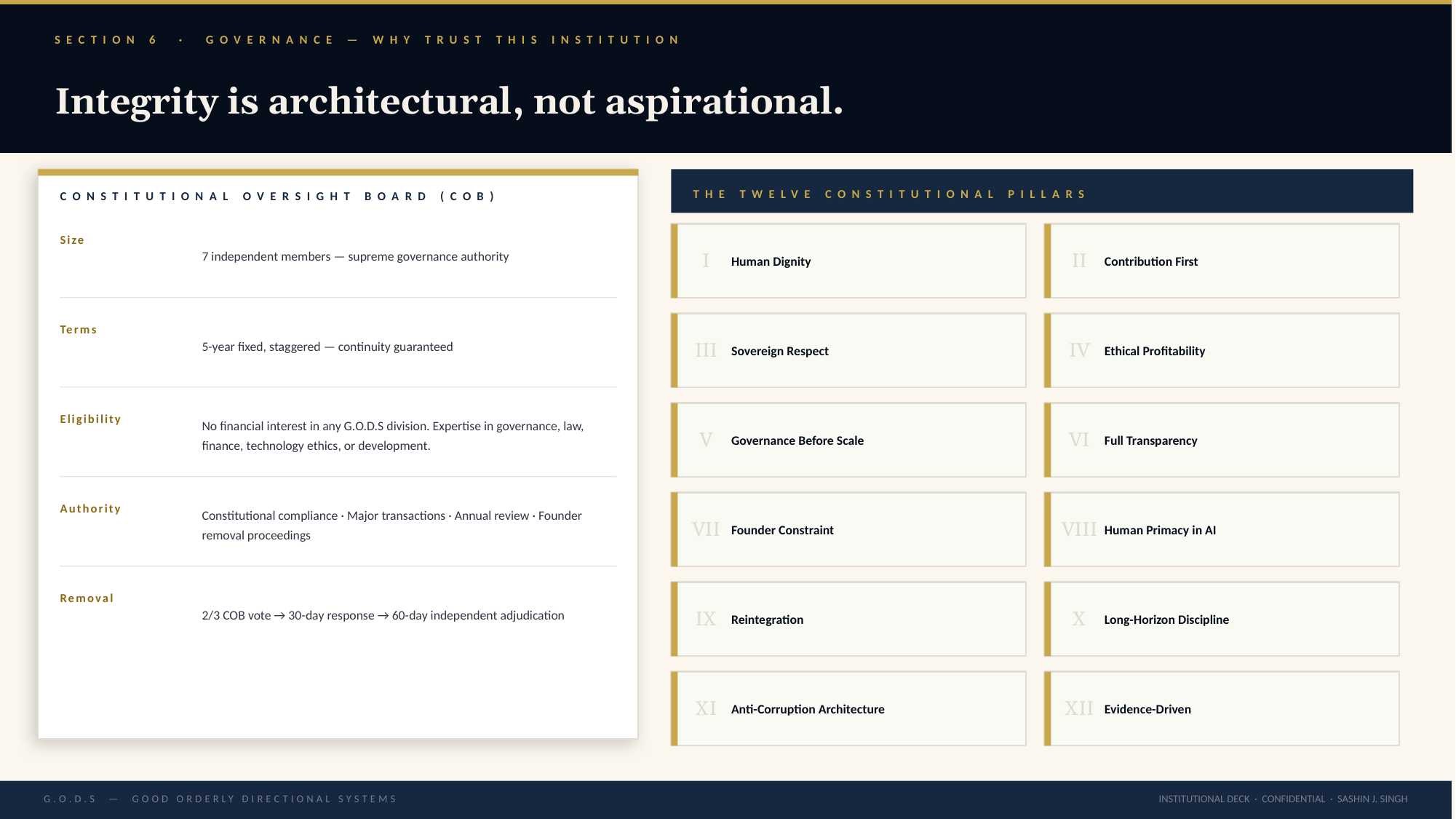

SECTION 6  ·  GOVERNANCE — WHY TRUST THIS INSTITUTION
Integrity is architectural, not aspirational.

THE TWELVE CONSTITUTIONAL PILLARS
CONSTITUTIONAL OVERSIGHT BOARD (COB)
7 independent members — supreme governance authority
Size

I
II
Human Dignity
Contribution First

5-year fixed, staggered — continuity guaranteed
Terms

III
IV
Sovereign Respect
Ethical Profitability

No financial interest in any G.O.D.S division. Expertise in governance, law, finance, technology ethics, or development.
Eligibility

V
VI
Governance Before Scale
Full Transparency

Constitutional compliance · Major transactions · Annual review · Founder removal proceedings
Authority

VII
VIII
Founder Constraint
Human Primacy in AI

2/3 COB vote → 30-day response → 60-day independent adjudication
Removal

IX
X
Reintegration
Long-Horizon Discipline

XI
XII
Anti-Corruption Architecture
Evidence-Driven

INSTITUTIONAL DECK  ·  CONFIDENTIAL  ·  SASHIN J. SINGH
G.O.D.S  —  GOOD ORDERLY DIRECTIONAL SYSTEMS